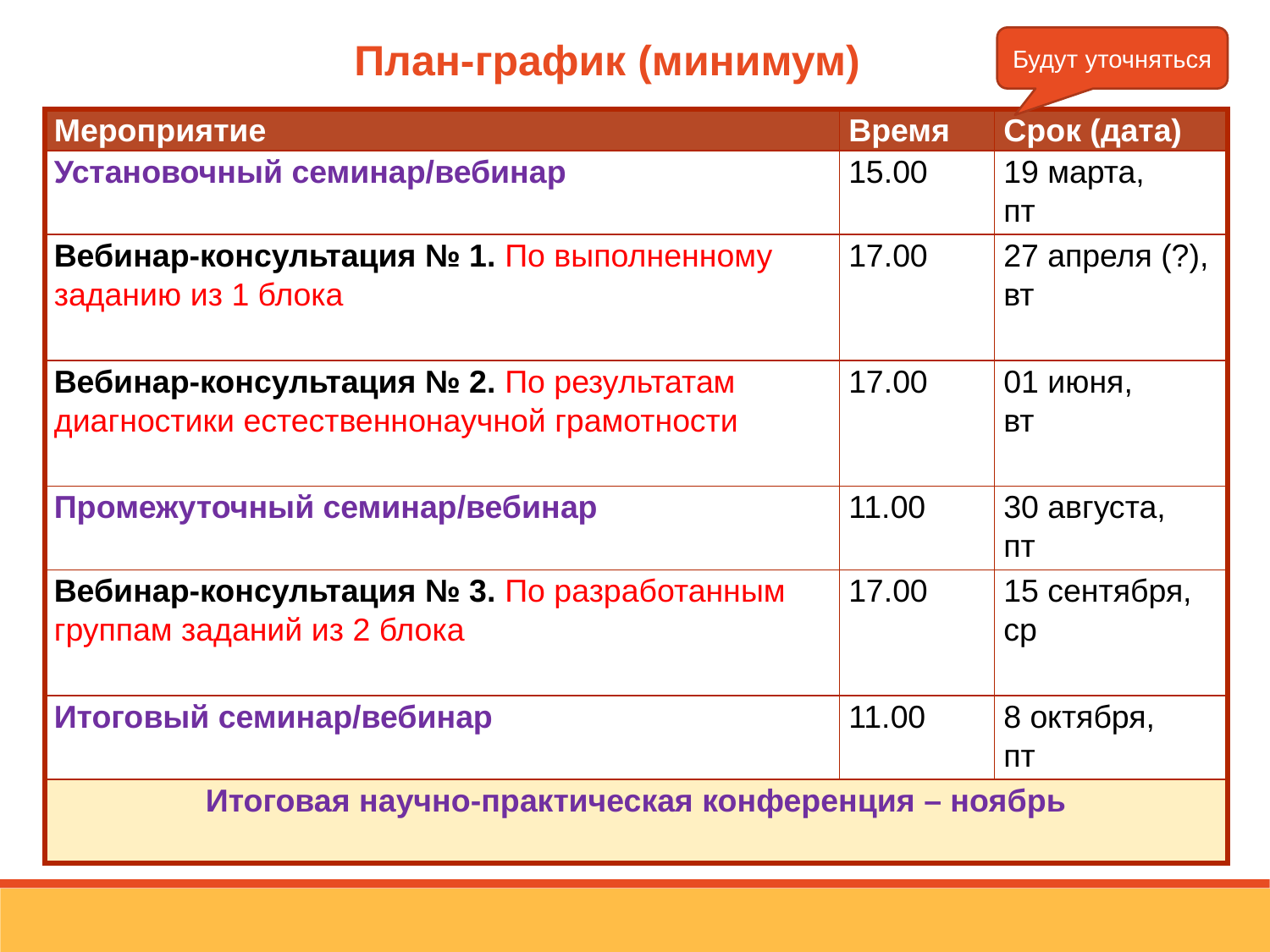

План-график (минимум)
Будут уточняться
| Мероприятие | Время | Срок (дата) |
| --- | --- | --- |
| Установочный семинар/вебинар | 15.00 | 19 марта, пт |
| Вебинар-консультация № 1. По выполненному заданию из 1 блока | 17.00 | 27 апреля (?), вт |
| Вебинар-консультация № 2. По результатам диагностики естественнонаучной грамотности | 17.00 | 01 июня, вт |
| Промежуточный семинар/вебинар | 11.00 | 30 августа, пт |
| Вебинар-консультация № 3. По разработанным группам заданий из 2 блока | 17.00 | 15 сентября, ср |
| Итоговый семинар/вебинар | 11.00 | 8 октября, пт |
| Итоговая научно-практическая конференция – ноябрь |  |  |